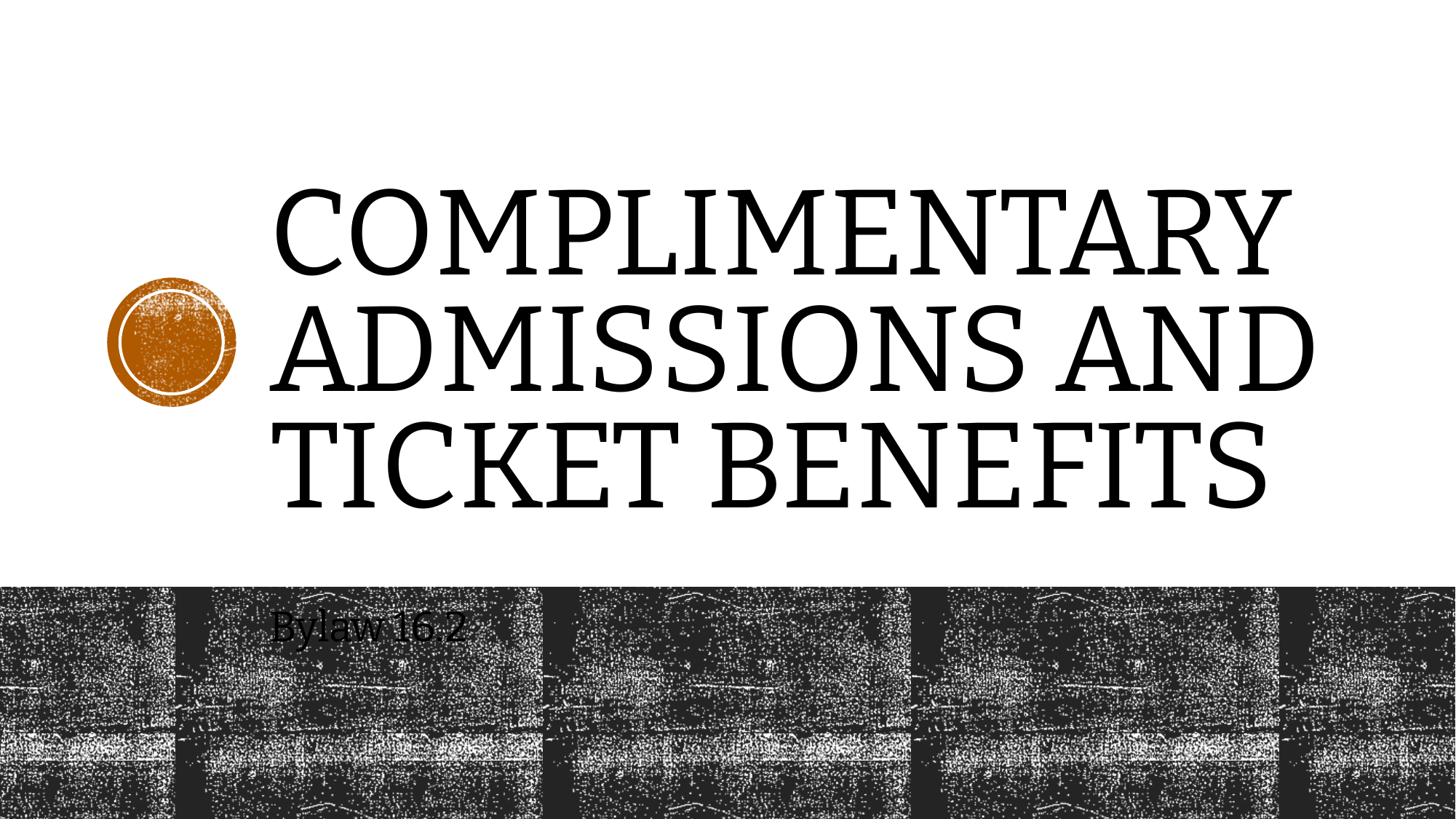

# Complimentary Admissions and Ticket Benefits
Bylaw 16.2